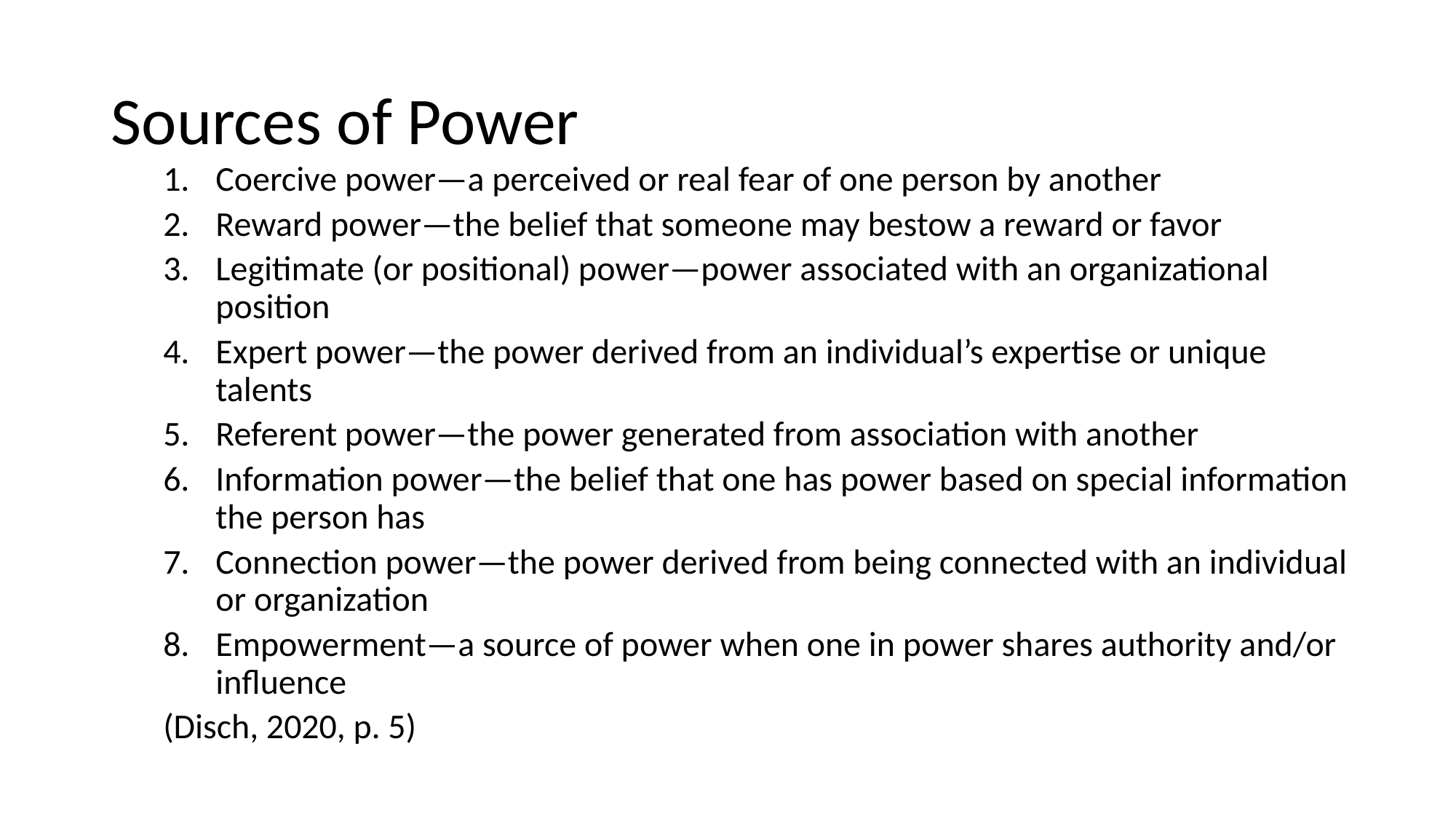

# Sources of Power
Coercive power—a perceived or real fear of one person by another
Reward power—the belief that someone may bestow a reward or favor
Legitimate (or positional) power—power associated with an organizational position
Expert power—the power derived from an individual’s expertise or unique talents
Referent power—the power generated from association with another
Information power—the belief that one has power based on special information the person has
Connection power—the power derived from being connected with an individual or organization
Empowerment—a source of power when one in power shares authority and/or influence
(Disch, 2020, p. 5)